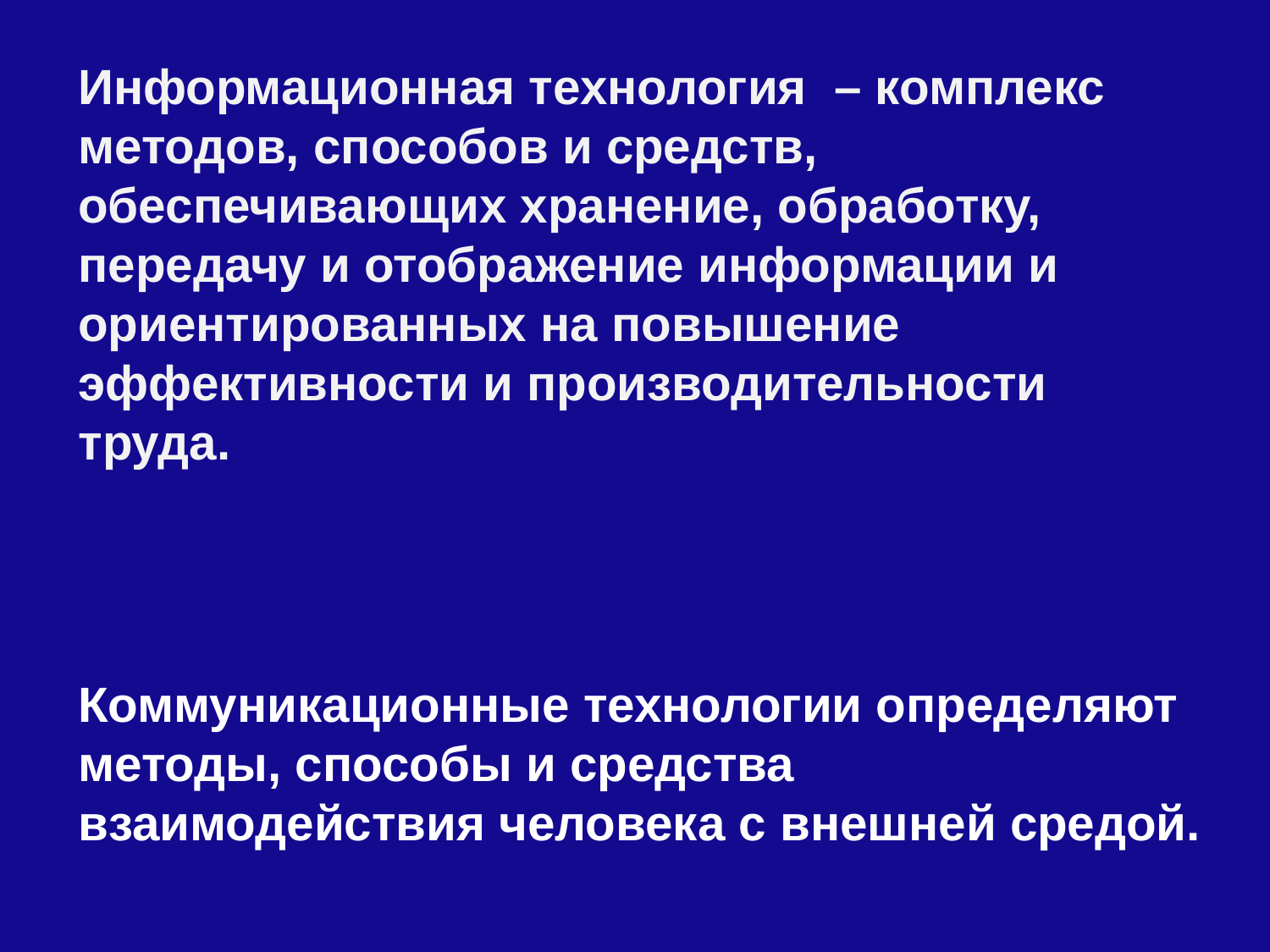

Информационная технология  – комплекс методов, способов и средств, обеспечивающих хранение, обработку, передачу и отображение информации и ориентированных на повышение эффективности и производительности труда.
Коммуникационные технологии определяют методы, способы и средства взаимодействия человека с внешней средой.